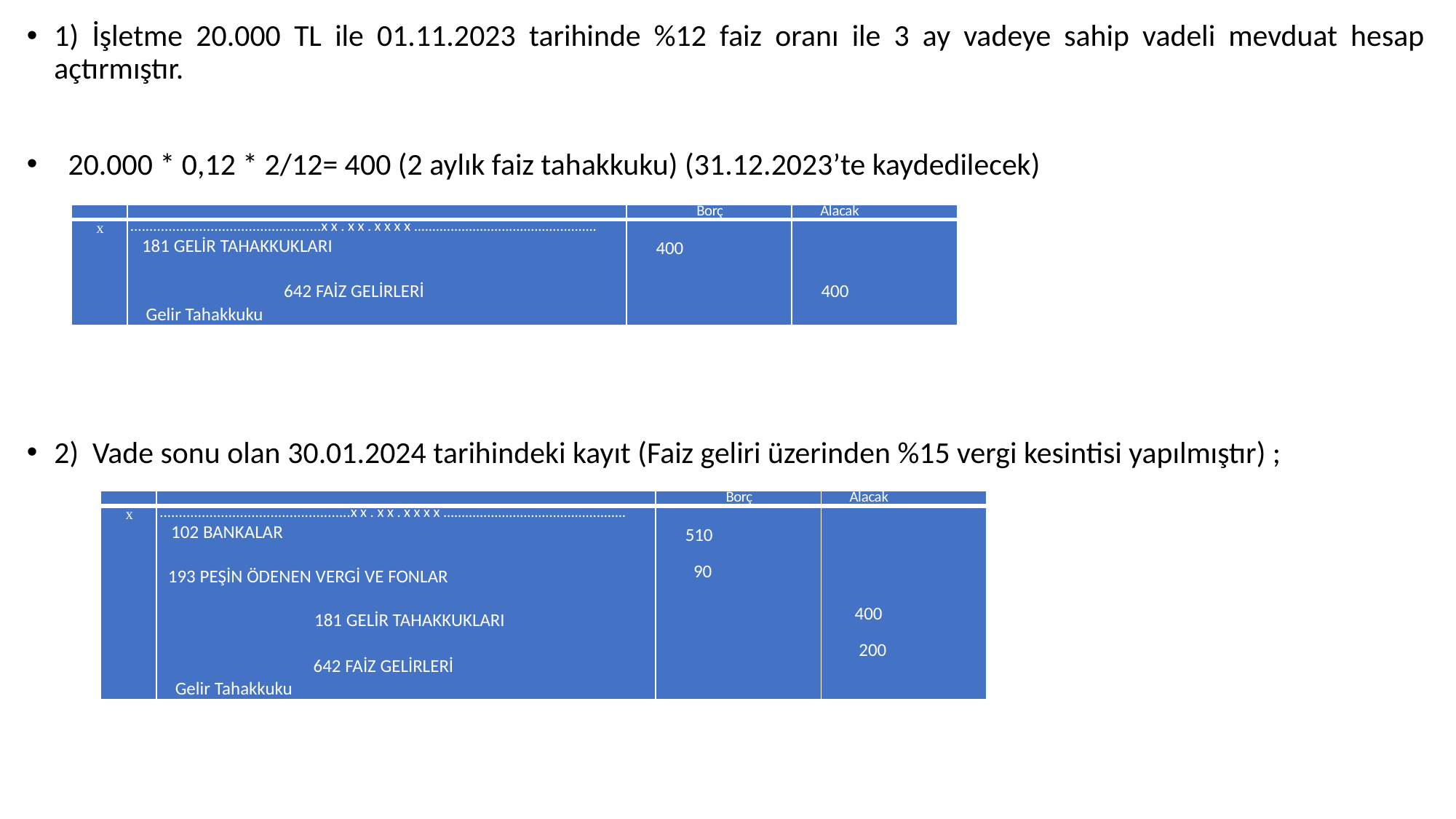

1) İşletme 20.000 TL ile 01.11.2023 tarihinde %12 faiz oranı ile 3 ay vadeye sahip vadeli mevduat hesap açtırmıştır.

  20.000 * 0,12 * 2/12= 400 (2 aylık faiz tahakkuku) (31.12.2023’te kaydedilecek)

2)  Vade sonu olan 30.01.2024 tarihindeki kayıt (Faiz geliri üzerinden %15 vergi kesintisi yapılmıştır) ;

|  |  | Borç | Alacak |
| --- | --- | --- | --- |
| x | ..................................................xx.xx.xxxx.................................................. 181 GELİR TAHAKKUKLARI 642 FAİZ GELİRLERİ Gelir Tahakkuku | 400 | 400 |
|  |  | Borç | Alacak |
| --- | --- | --- | --- |
| x | ..................................................xx.xx.xxxx.................................................. 102 BANKALAR 193 PEŞİN ÖDENEN VERGİ VE FONLAR 181 GELİR TAHAKKUKLARI 642 FAİZ GELİRLERİ Gelir Tahakkuku | 510 90 | 400 200 |